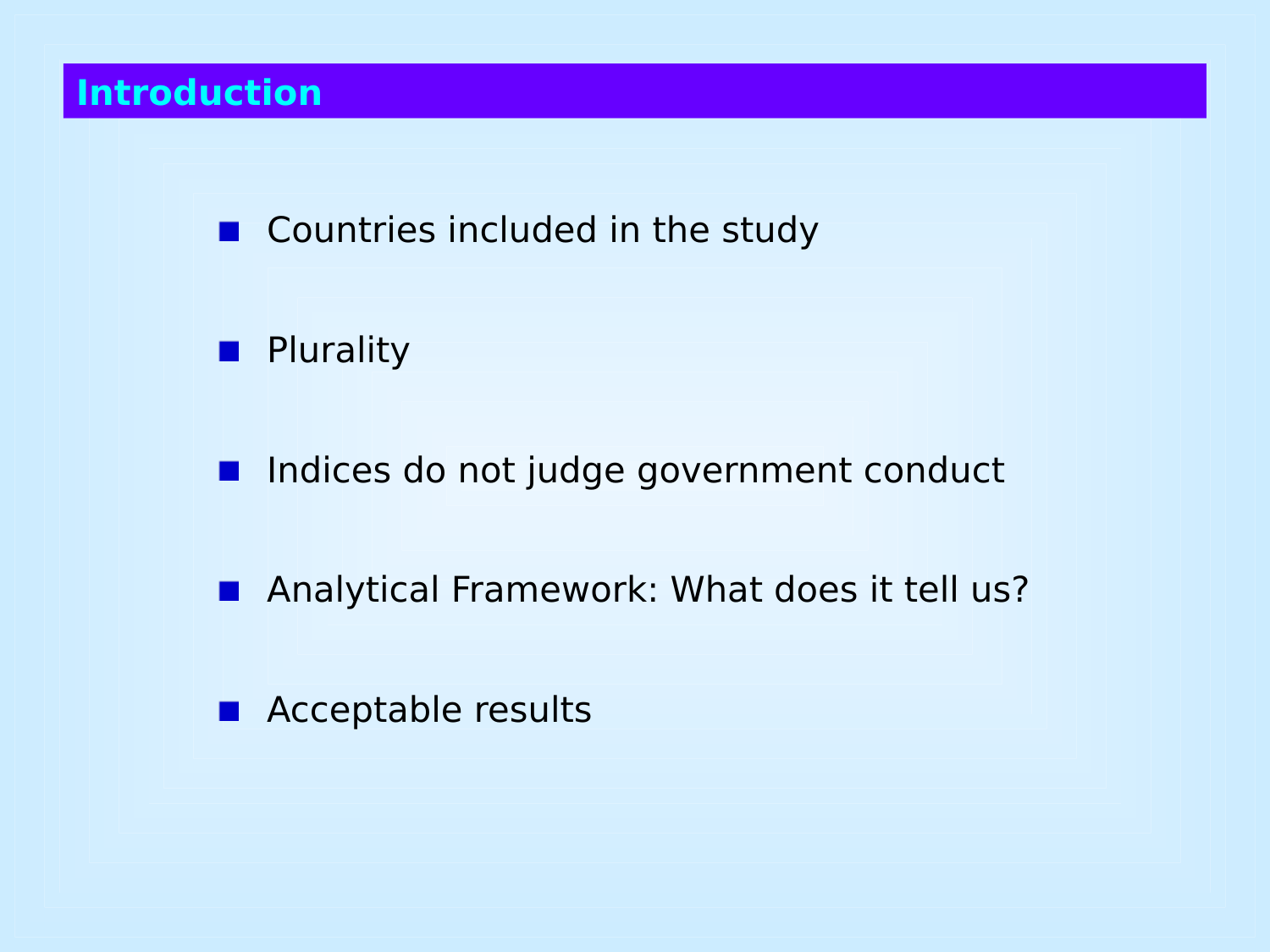

Introduction
Countries included in the study

Plurality

Indices do not judge government conduct

Analytical Framework: What does it tell us?

Acceptable results